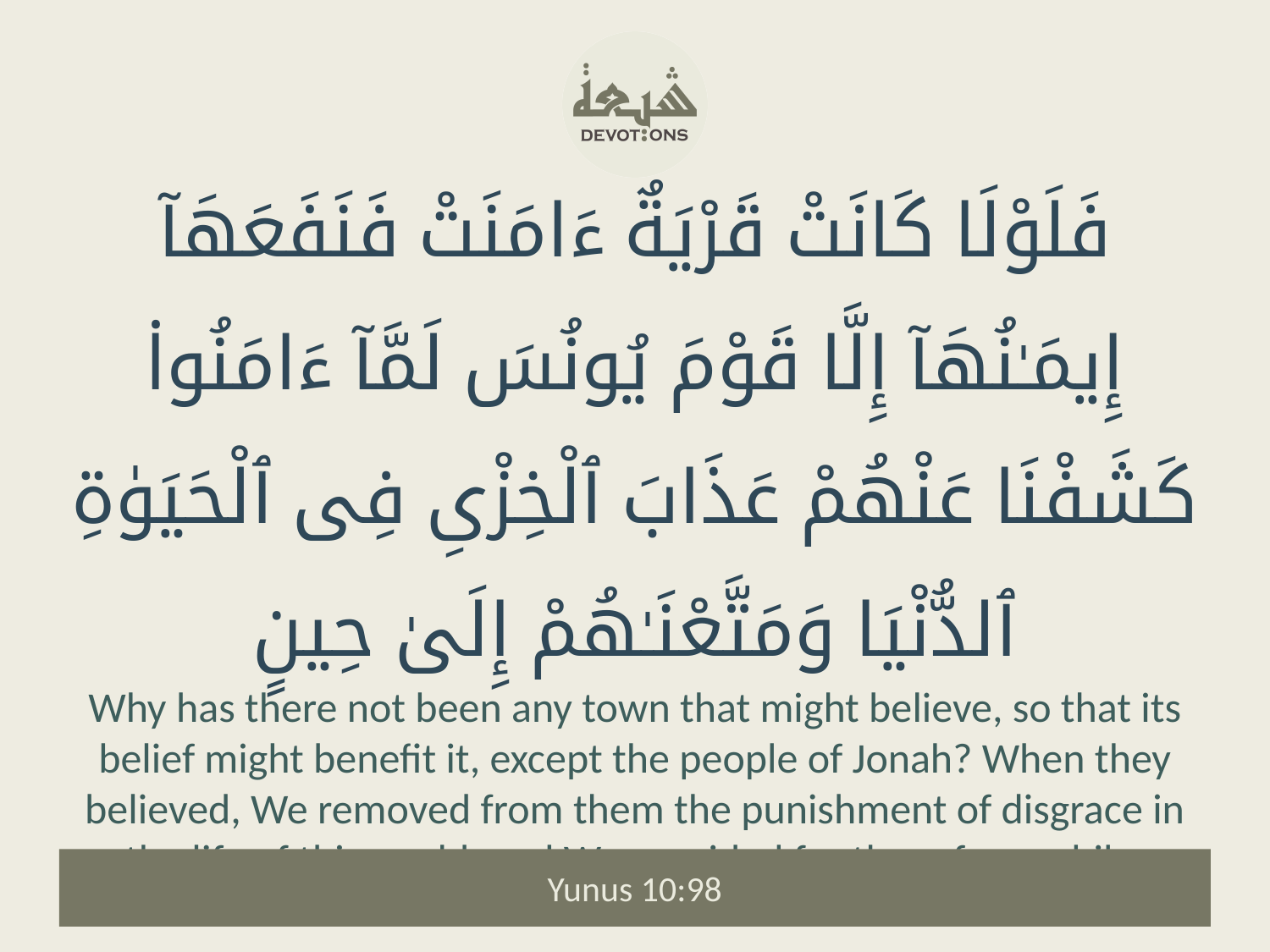

فَلَوْلَا كَانَتْ قَرْيَةٌ ءَامَنَتْ فَنَفَعَهَآ إِيمَـٰنُهَآ إِلَّا قَوْمَ يُونُسَ لَمَّآ ءَامَنُوا۟ كَشَفْنَا عَنْهُمْ عَذَابَ ٱلْخِزْىِ فِى ٱلْحَيَوٰةِ ٱلدُّنْيَا وَمَتَّعْنَـٰهُمْ إِلَىٰ حِينٍ
Why has there not been any town that might believe, so that its belief might benefit it, except the people of Jonah? When they believed, We removed from them the punishment of disgrace in the life of this world, and We provided for them for a while.
Yunus 10:98